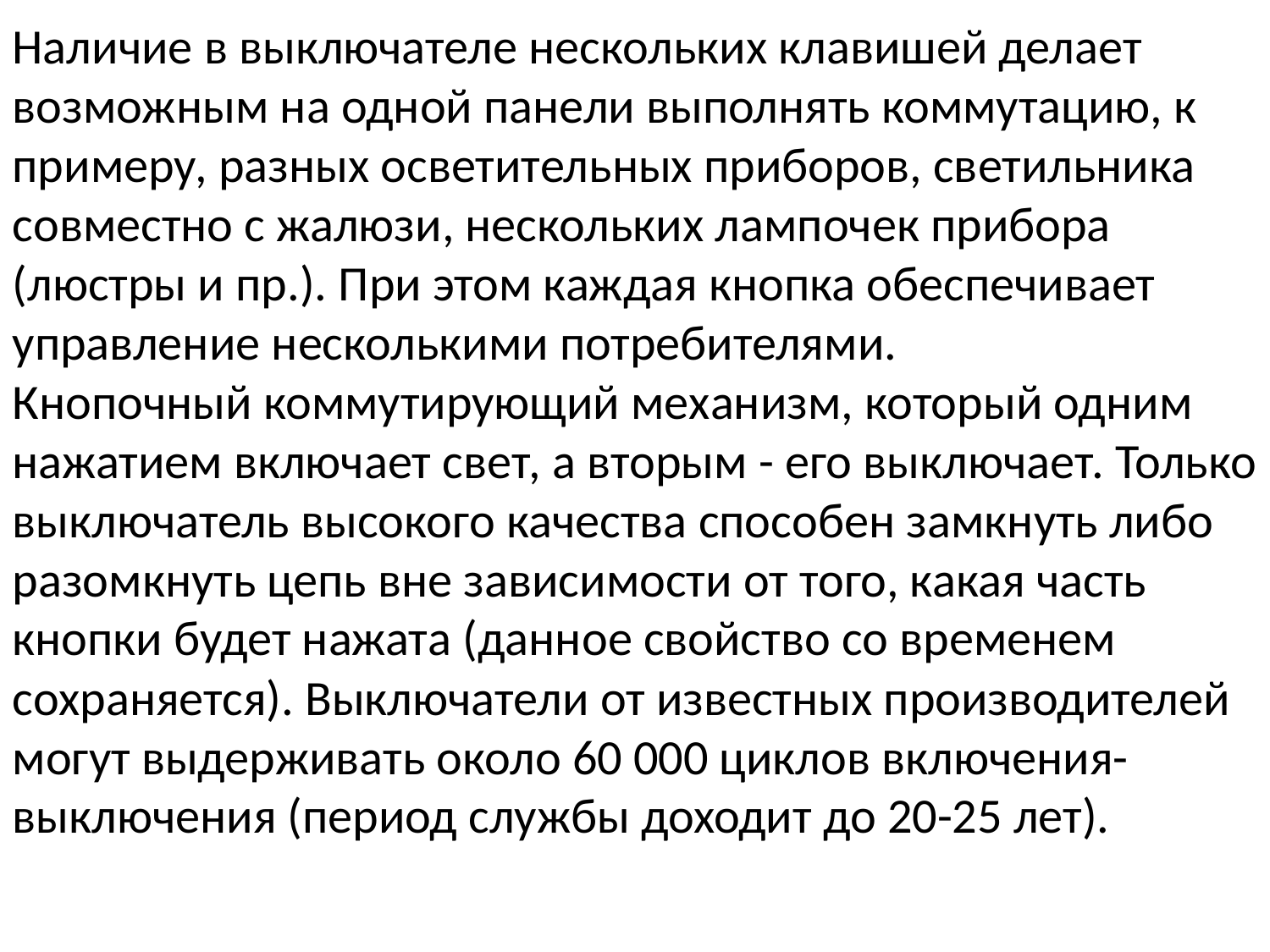

Наличие в выключателе нескольких клавишей делает возможным на одной панели выполнять коммутацию, к примеру, разных осветительных приборов, светильника совместно с жалюзи, нескольких лампочек прибора (люстры и пр.). При этом каждая кнопка обеспечивает управление несколькими потребителями.
Кнопочный коммутирующий механизм, который одним нажатием включает свет, а вторым - его выключает. Только выключатель высокого качества способен замкнуть либо разомкнуть цепь вне зависимости от того, какая часть кнопки будет нажата (данное свойство со временем сохраняется). Выключатели от известных производителей могут выдерживать около 60 000 циклов включения-выключения (период службы доходит до 20-25 лет).